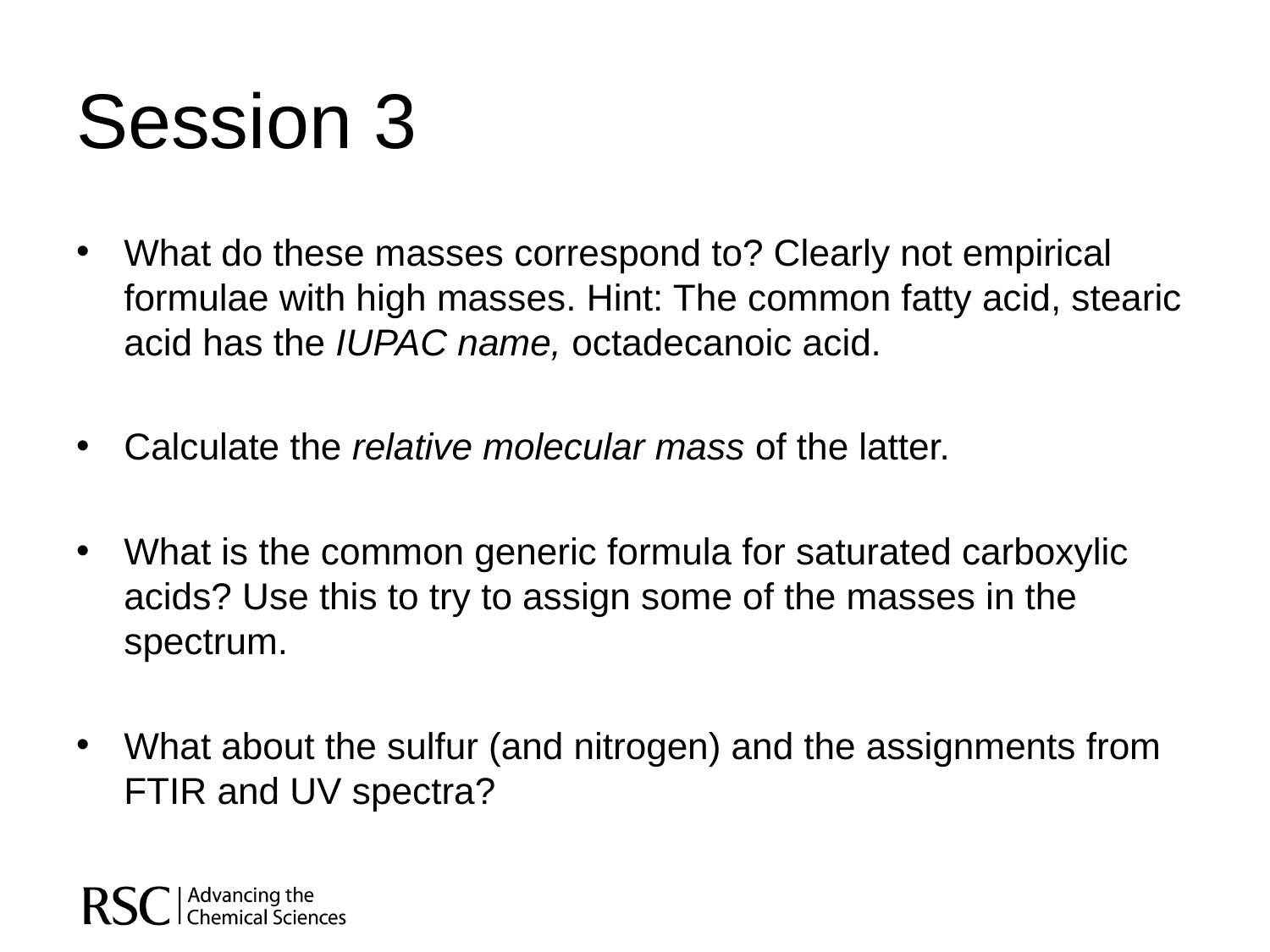

# Session 3
What do these masses correspond to? Clearly not empirical formulae with high masses. Hint: The common fatty acid, stearic acid has the IUPAC name, octadecanoic acid.

Calculate the relative molecular mass of the latter.

What is the common generic formula for saturated carboxylic acids? Use this to try to assign some of the masses in the spectrum.

What about the sulfur (and nitrogen) and the assignments from FTIR and UV spectra?